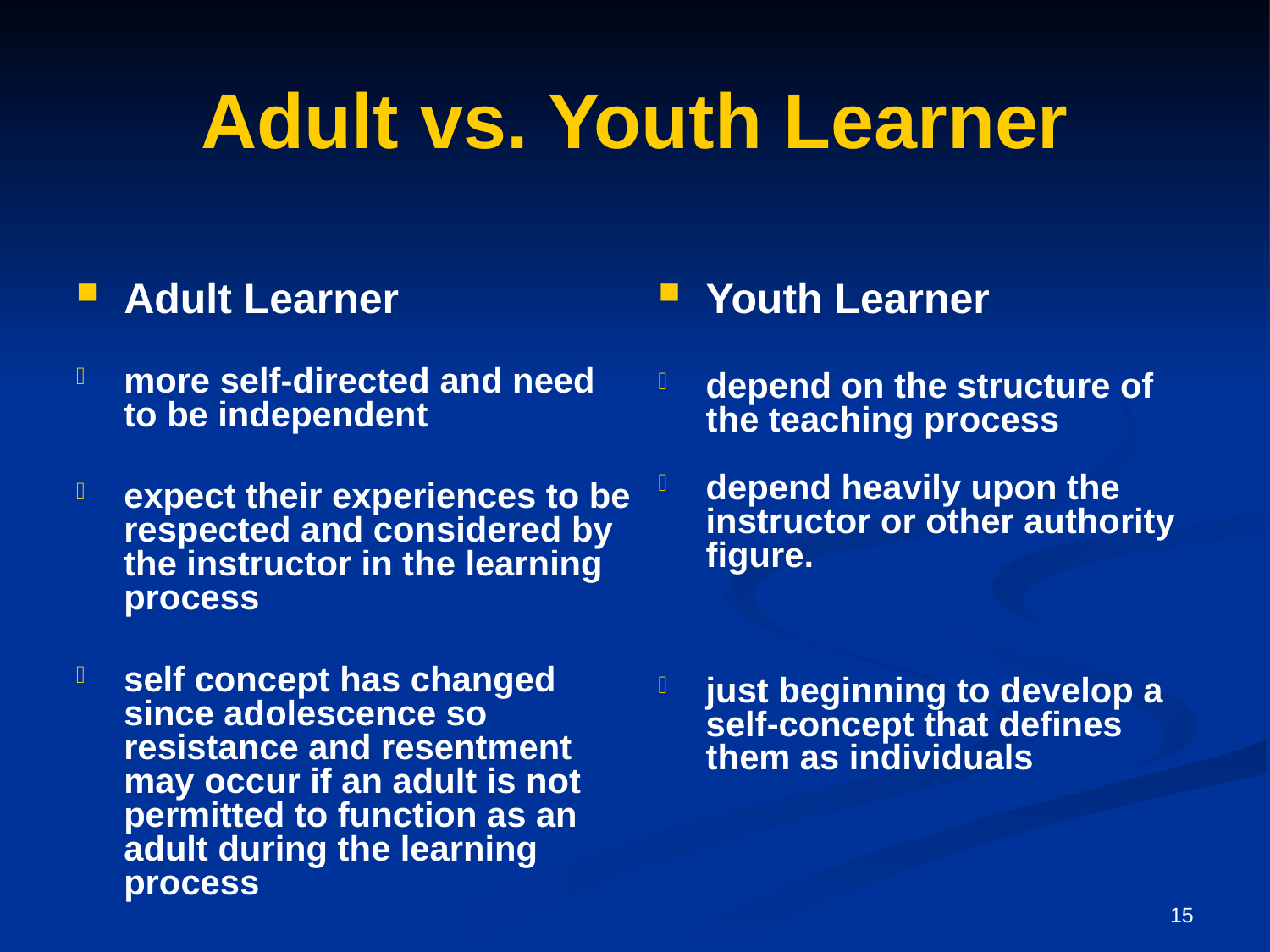

# Adult vs. Youth Learner
Adult Learner

more self-directed and need to be independent

expect their experiences to be respected and considered by the instructor in the learning process

self concept has changed since adolescence so resistance and resentment may occur if an adult is not permitted to function as an adult during the learning process

Youth Learner

depend on the structure of the teaching process

depend heavily upon the instructor or other authority figure.

just beginning to develop a self-concept that defines them as individuals
15